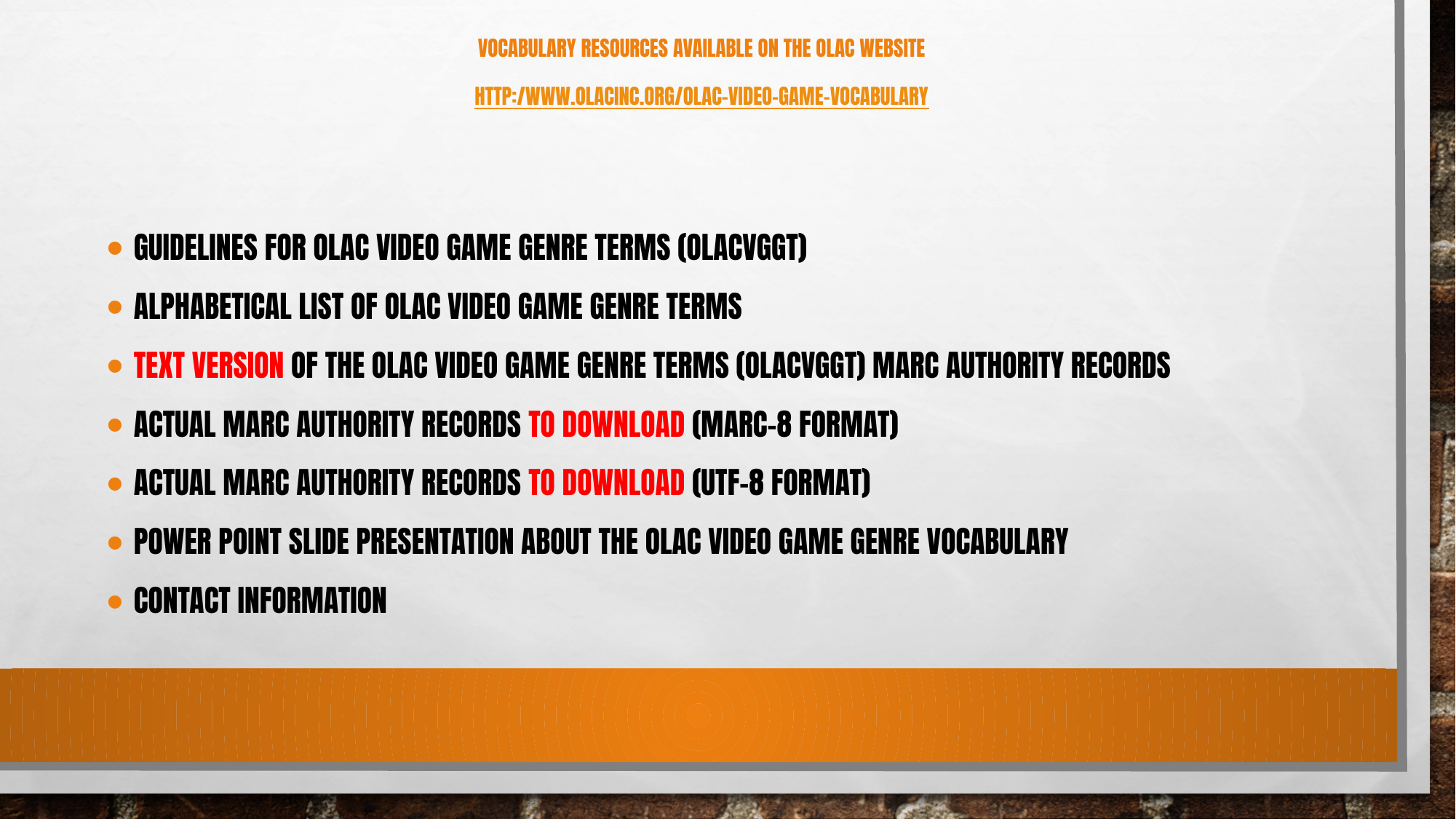

# VOCABULARY resources available on the OLAC website http:/www.olacinc.org/olac-video-game-vocabulary

Guidelines For OLAC Video Game Genre Terms (Olacvggt)
ALPHABETICAL LIST OF OLAC VIDEO GAME GENRE TERMS
TEXT VERSION OF THE OLAC Video Game Genre Terms (Olacvggt) MARC Authority Records
ACTUAL MARC Authority Records to download (MARC-8 format)
ACTUAL MARC Authority Records to download (UTF-8 format)
Power Point slide presentation about the OLAC Video Game Genre Vocabulary
Contact information